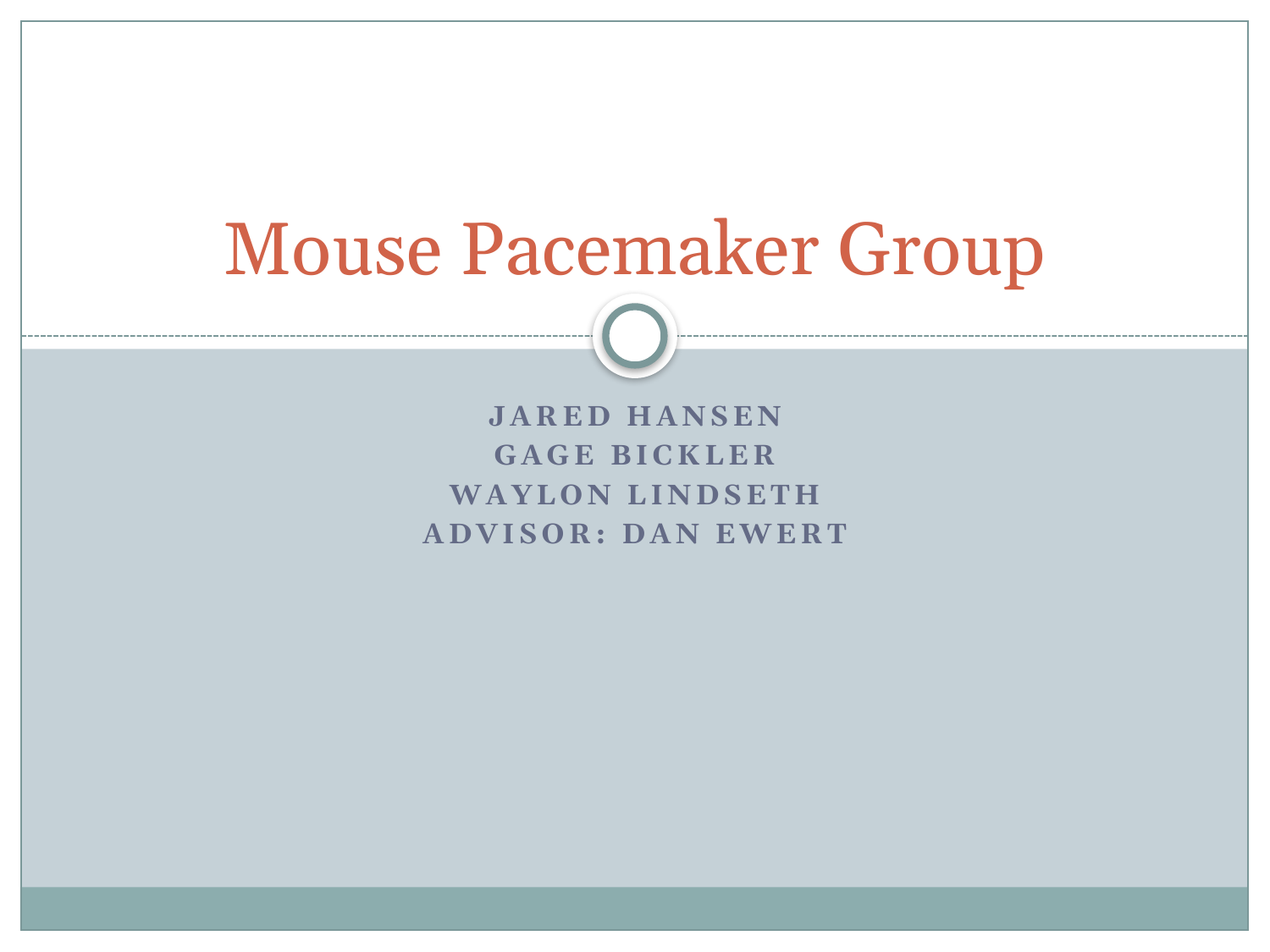

# Mouse Pacemaker Group
Jared Hansen
Gage Bickler
Waylon Lindseth
Advisor: Dan Ewert